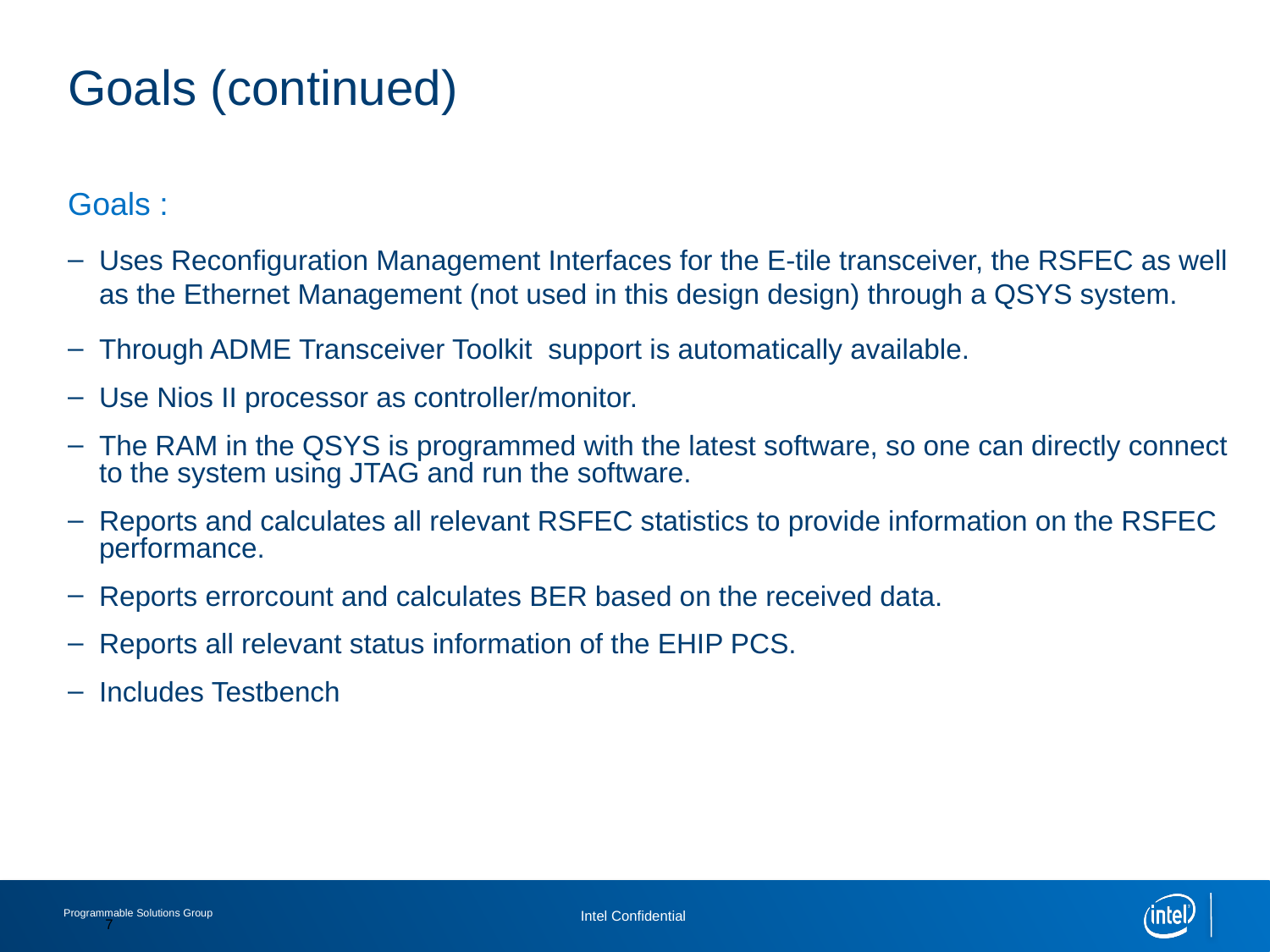

# Goals (continued)
Goals :
Uses Reconfiguration Management Interfaces for the E-tile transceiver, the RSFEC as well as the Ethernet Management (not used in this design design) through a QSYS system.
Through ADME Transceiver Toolkit  support is automatically available.
Use Nios II processor as controller/monitor.
The RAM in the QSYS is programmed with the latest software, so one can directly connect to the system using JTAG and run the software.
Reports and calculates all relevant RSFEC statistics to provide information on the RSFEC performance.
Reports errorcount and calculates BER based on the received data.
Reports all relevant status information of the EHIP PCS.
Includes Testbench
7